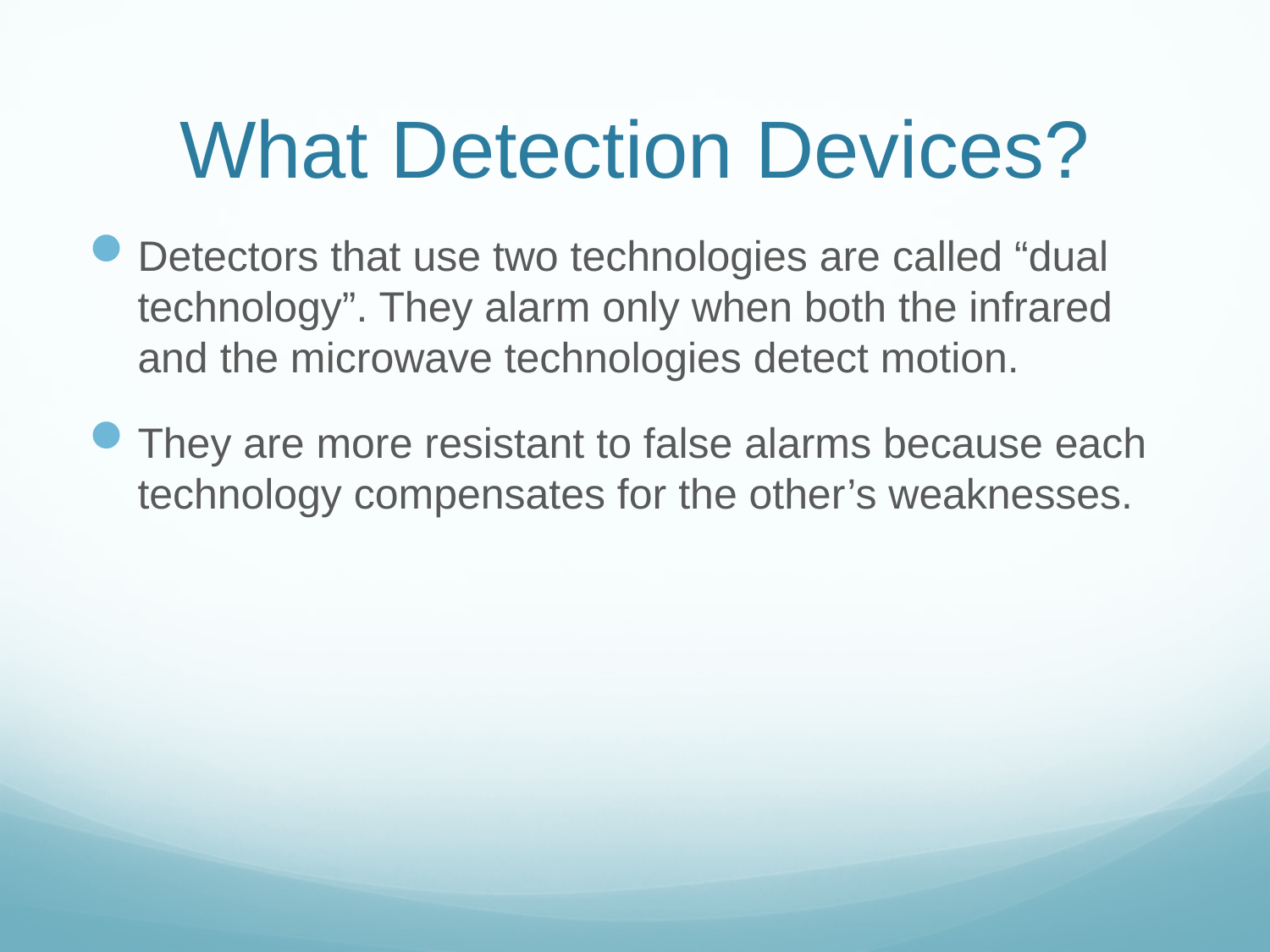

# What Detection Devices?
Detectors that use two technologies are called “dual technology”. They alarm only when both the infrared and the microwave technologies detect motion.
They are more resistant to false alarms because each technology compensates for the other’s weaknesses.